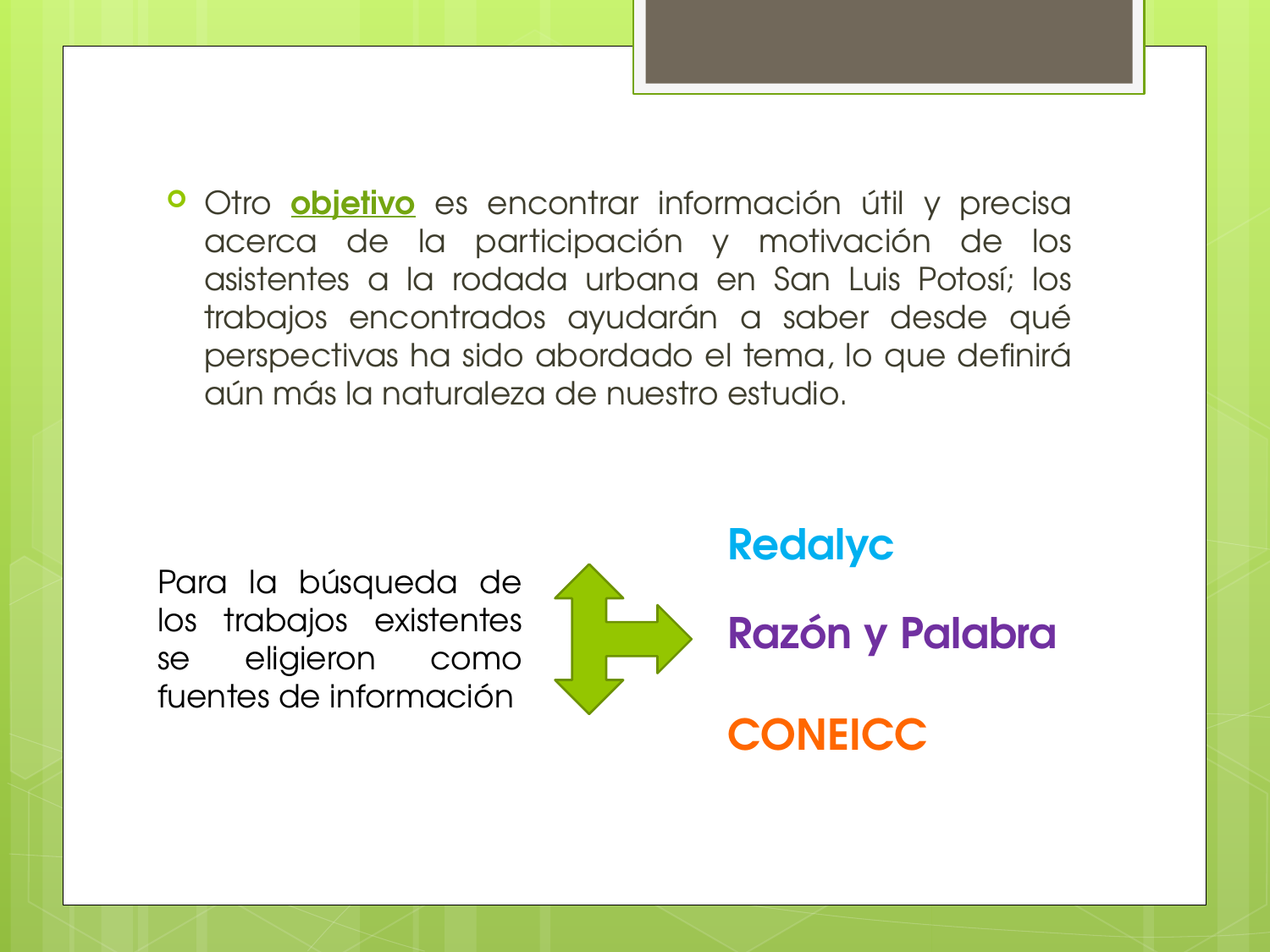

Otro objetivo es encontrar información útil y precisa acerca de la participación y motivación de los asistentes a la rodada urbana en San Luis Potosí; los trabajos encontrados ayudarán a saber desde qué perspectivas ha sido abordado el tema, lo que definirá aún más la naturaleza de nuestro estudio.

Redalyc

Razón y Palabra

CONEICC
Para la búsqueda de los trabajos existentes se eligieron como fuentes de información